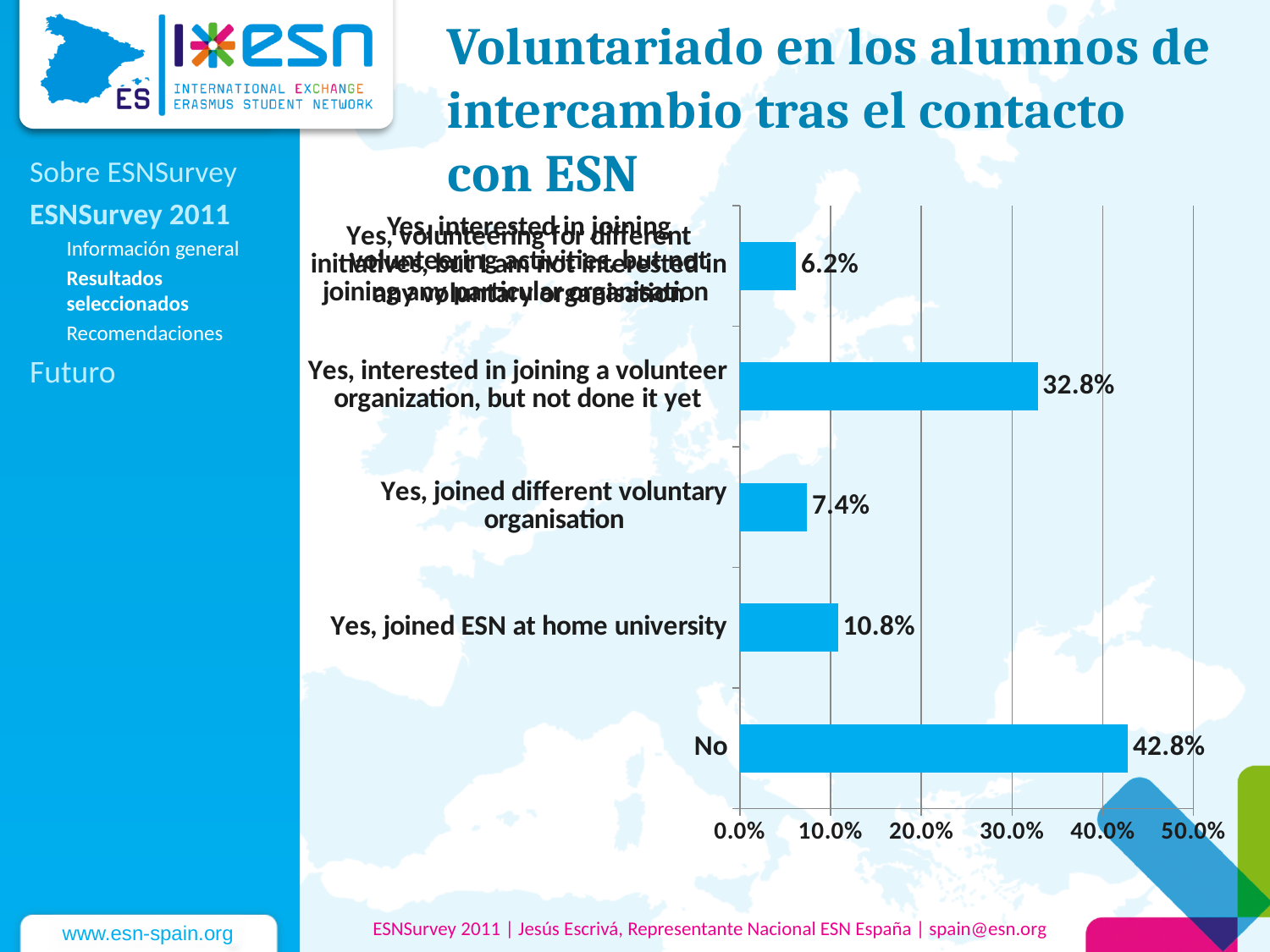

# Voluntariado en los alumnos de intercambio tras el contacto con ESN
Sobre ESNSurvey
ESNSurvey 2011
Información general
Resultados seleccionados
Recomendaciones
Futuro

### Chart

| Category |  |
|---|---|
| No | 0.42771526418786715 |
| Yes, joined ESN at home university | 0.10812133072407047 |
| Yes, joined different voluntary organisation | 0.07411937377690803 |
| Yes, interested in joining a volunteer organization, but not done it yet | 0.3281555772994132 |
| Yes, volunteering for different initiatives, but I am not interested in joining any particular organisation  | 0.061888454011741714 |
Yes, interested in joining volunteering activities, but not any voluntary organisation
ESNSurvey 2011 | Jesús Escrivá, Representante Nacional ESN España | spain@esn.org